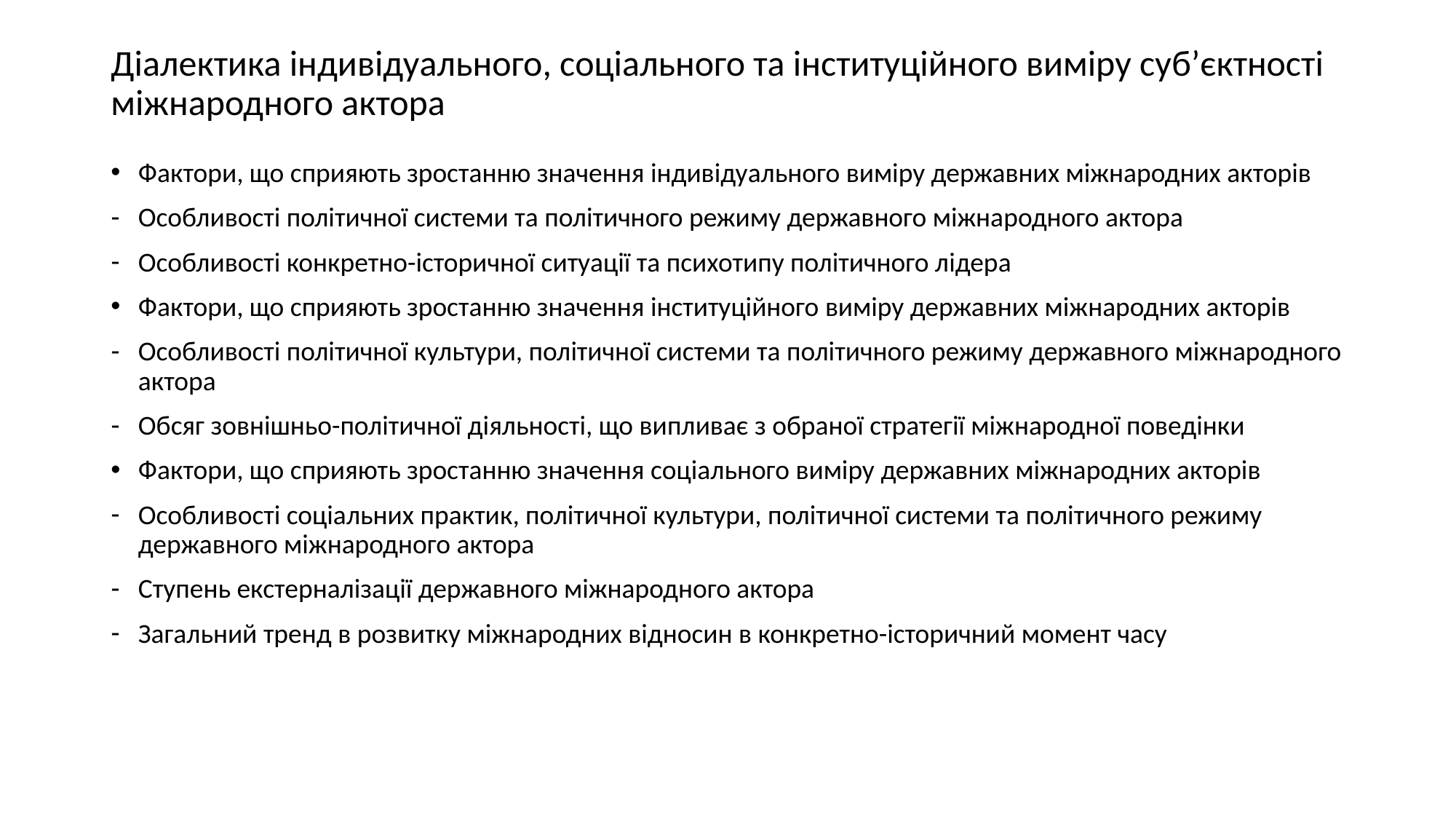

# Діалектика індивідуального, соціального та інституційного виміру суб’єктності міжнародного актора
Фактори, що сприяють зростанню значення індивідуального виміру державних міжнародних акторів
Особливості політичної системи та політичного режиму державного міжнародного актора
Особливості конкретно-історичної ситуації та психотипу політичного лідера
Фактори, що сприяють зростанню значення інституційного виміру державних міжнародних акторів
Особливості політичної культури, політичної системи та політичного режиму державного міжнародного актора
Обсяг зовнішньо-політичної діяльності, що випливає з обраної стратегії міжнародної поведінки
Фактори, що сприяють зростанню значення соціального виміру державних міжнародних акторів
Особливості соціальних практик, політичної культури, політичної системи та політичного режиму державного міжнародного актора
Ступень екстерналізації державного міжнародного актора
Загальний тренд в розвитку міжнародних відносин в конкретно-історичний момент часу